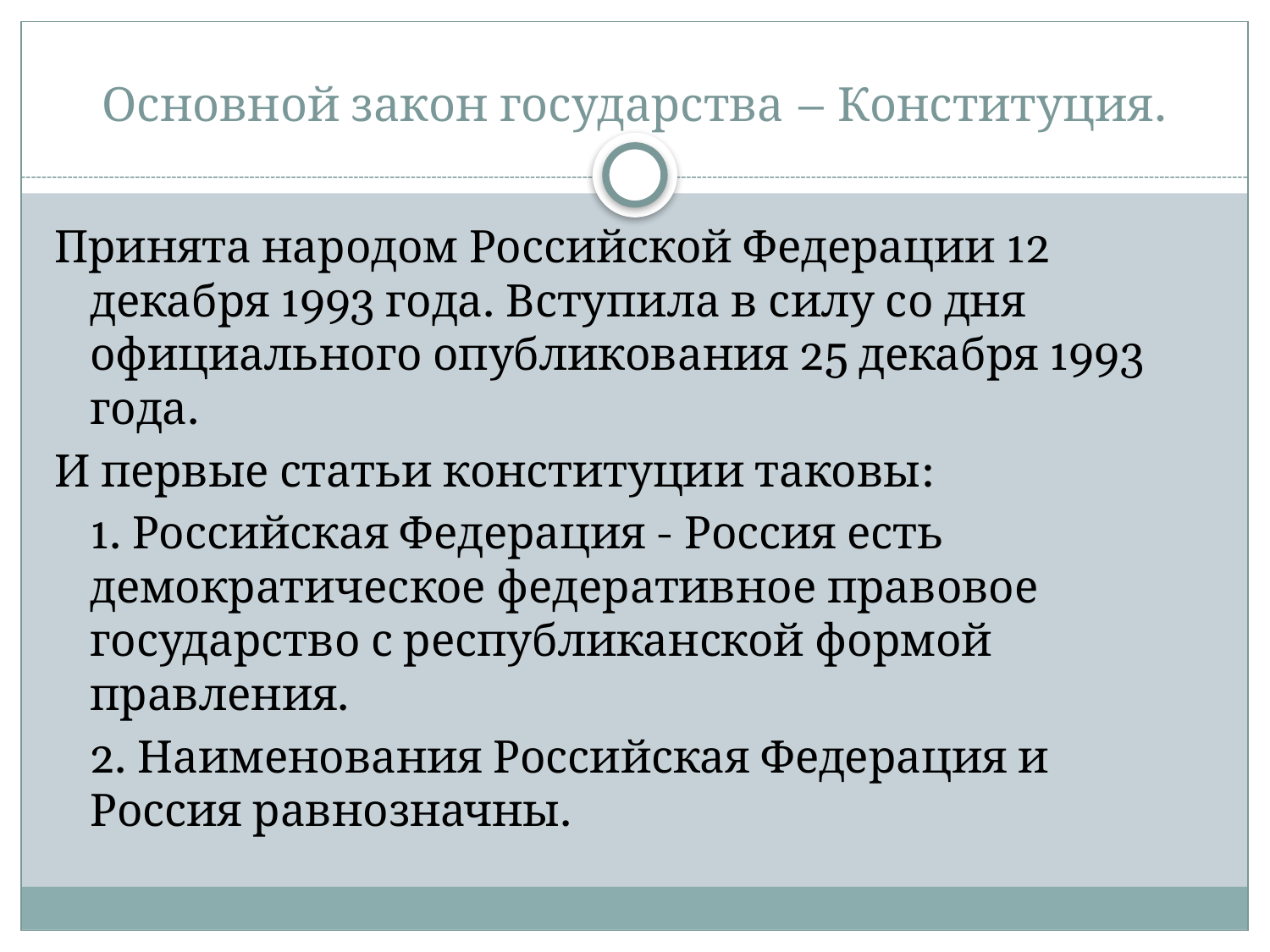

# Основной закон государства – Конституция.
Принята народом Российской Федерации 12 декабря 1993 года. Вступила в силу со дня официального опубликования 25 декабря 1993 года.
И первые статьи конституции таковы:
	1. Российская Федерация - Россия есть демократическое федеративное правовое государство с республиканской формой правления.
	2. Наименования Российская Федерация и Россия равнозначны.